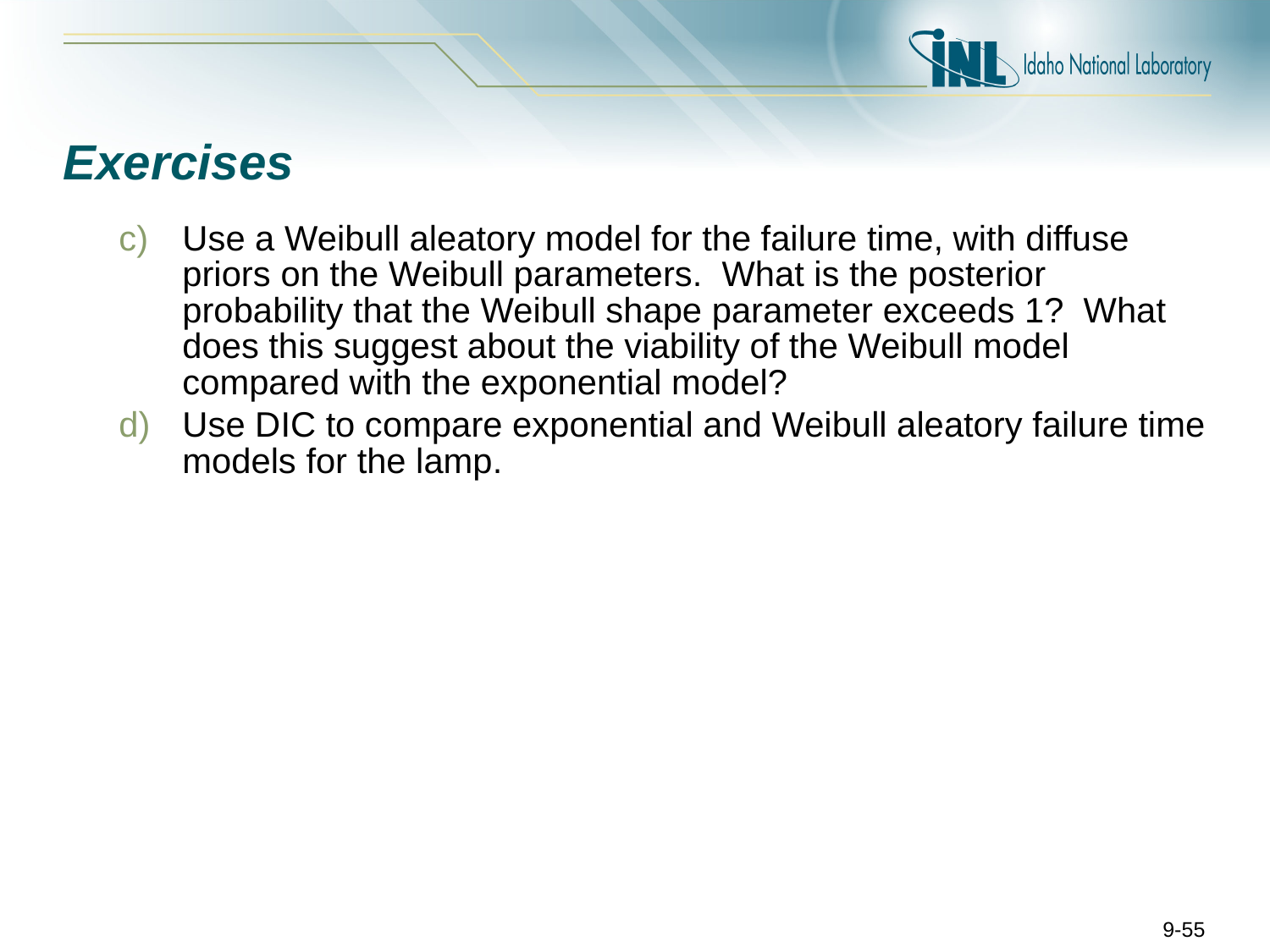

# Exercises
Use a Weibull aleatory model for the failure time, with diffuse priors on the Weibull parameters.  What is the posterior probability that the Weibull shape parameter exceeds 1?  What does this suggest about the viability of the Weibull model compared with the exponential model?
Use DIC to compare exponential and Weibull aleatory failure time models for the lamp.
9-55